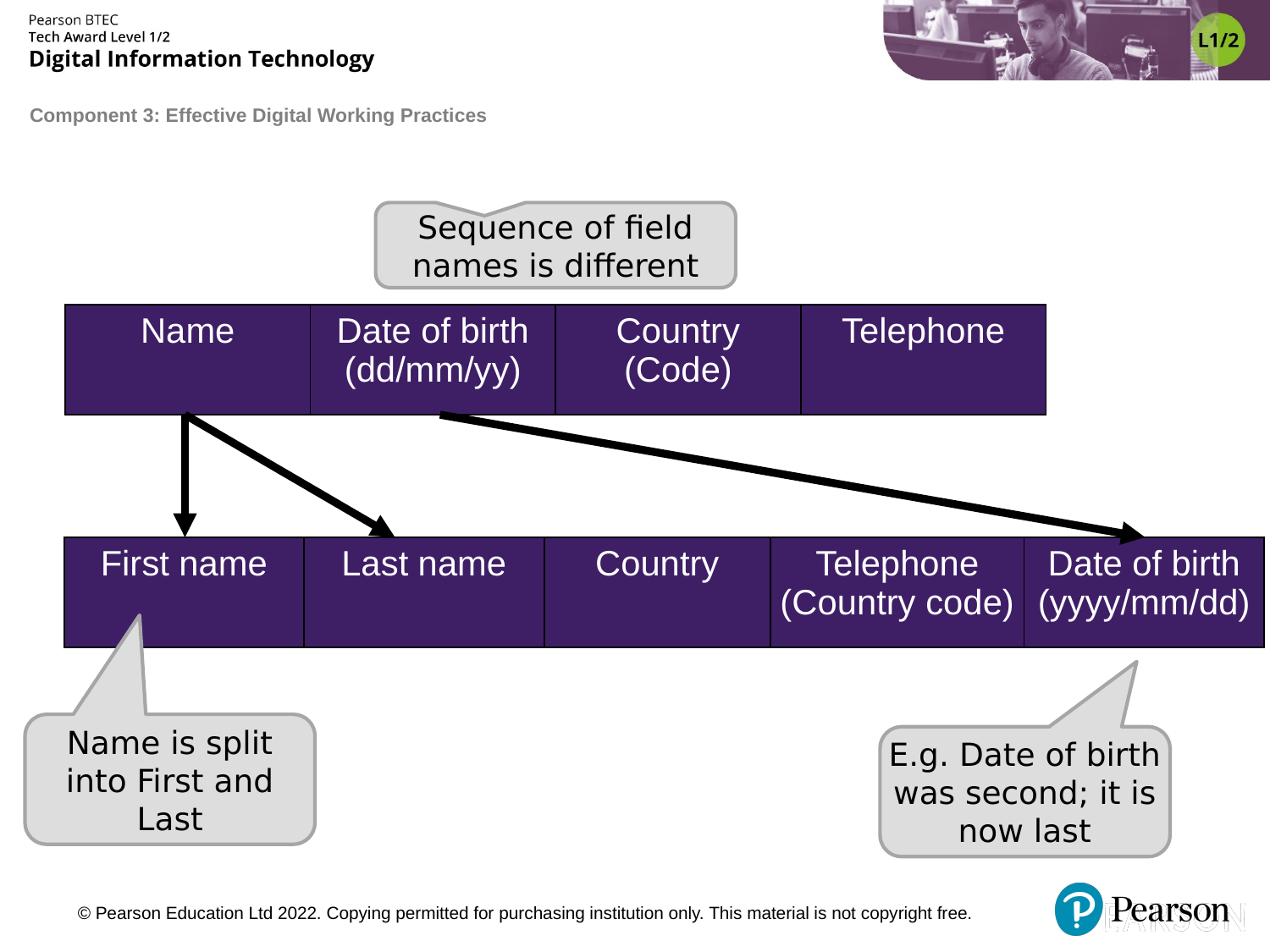

Sequence of field names is different

| Name | Date of birth (dd/mm/yy) | Country (Code) | Telephone |
| --- | --- | --- | --- |

| First name | Last name | Country | Telephone (Country code) | Date of birth (yyyy/mm/dd) |
| --- | --- | --- | --- | --- |

Name is split into First and Last

E.g. Date of birth was second; it is now last
© Pearson Education Ltd 2022. Copying permitted for purchasing institution only. This material is not copyright free.